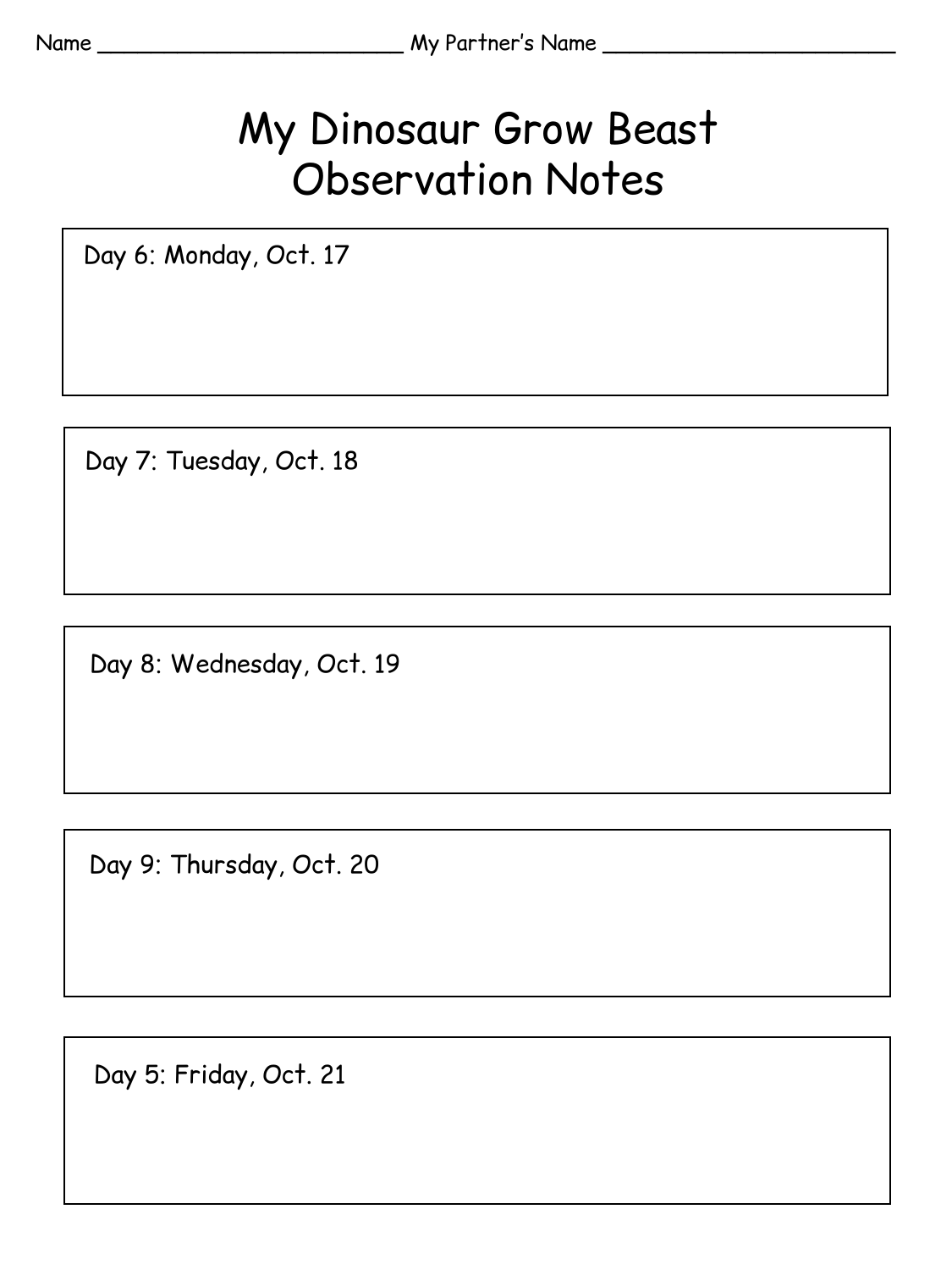

Name _______________________ My Partner’s Name ______________________
My Dinosaur Grow Beast
Observation Notes

Day 6: Monday, Oct. 17

Day 7: Tuesday, Oct. 18

Day 8: Wednesday, Oct. 19

Day 9: Thursday, Oct. 20

Day 5: Friday, Oct. 21